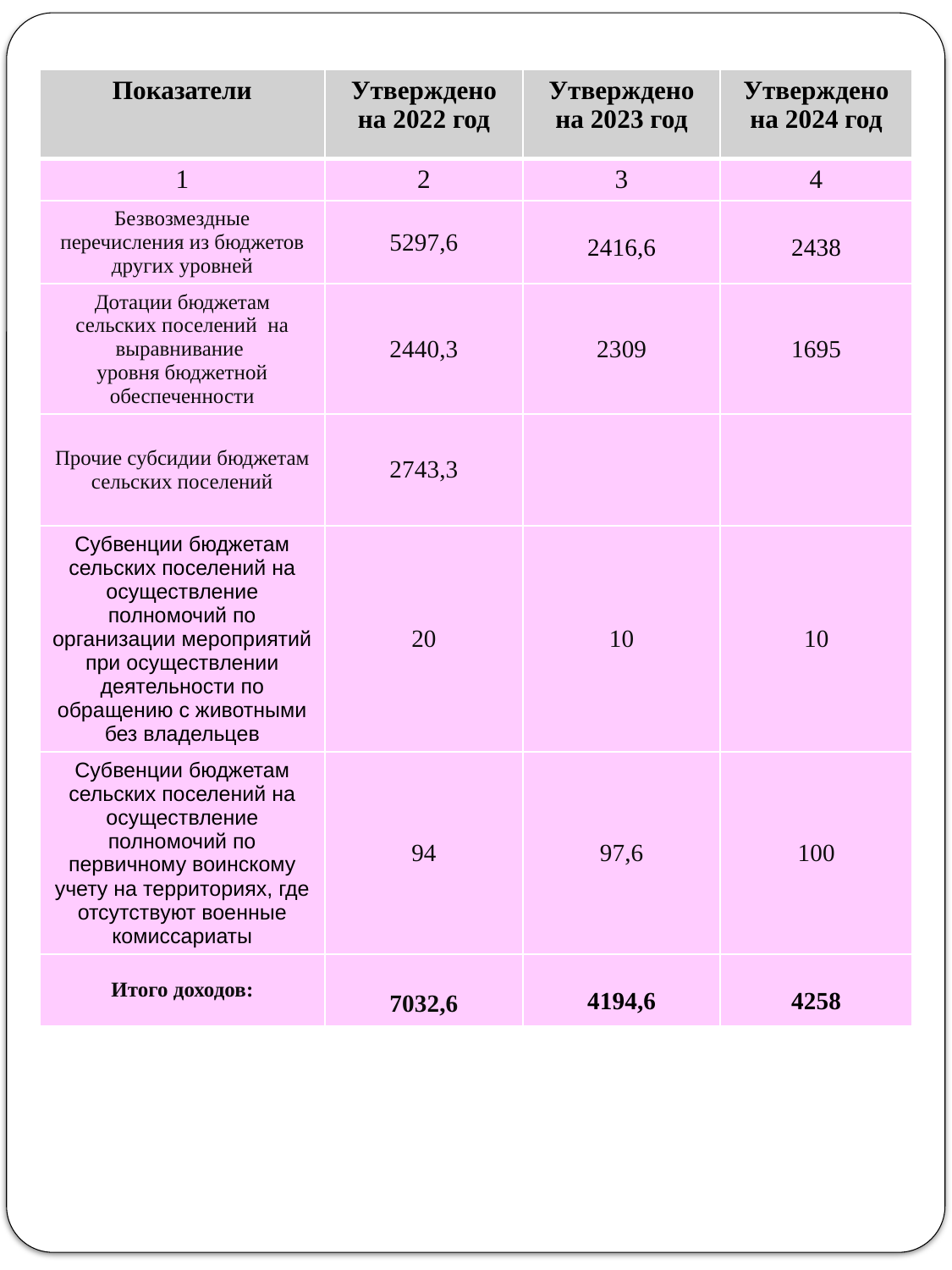

| Показатели | Утверждено на 2022 год | Утверждено на 2023 год | Утверждено на 2024 год |
| --- | --- | --- | --- |
| 1 | 2 | 3 | 4 |
| Безвозмездные перечисления из бюджетов других уровней | 5297,6 | 2416,6 | 2438 |
| Дотации бюджетам сельских поселений на выравнивание уровня бюджетной обеспеченности | 2440,3 | 2309 | 1695 |
| Прочие субсидии бюджетам сельских поселений | 2743,3 |  |  |
| Субвенции бюджетам сельских поселений на осуществление полномочий по организации мероприятий при осуществлении деятельности по обращению с животными без владельцев | 20 | 10 | 10 |
| Субвенции бюджетам сельских поселений на осуществление полномочий по первичному воинскому учету на территориях, где отсутствуют военные комиссариаты | 94 | 97,6 | 100 |
| Итого доходов: | 7032,6 | 4194,6 | 4258 |